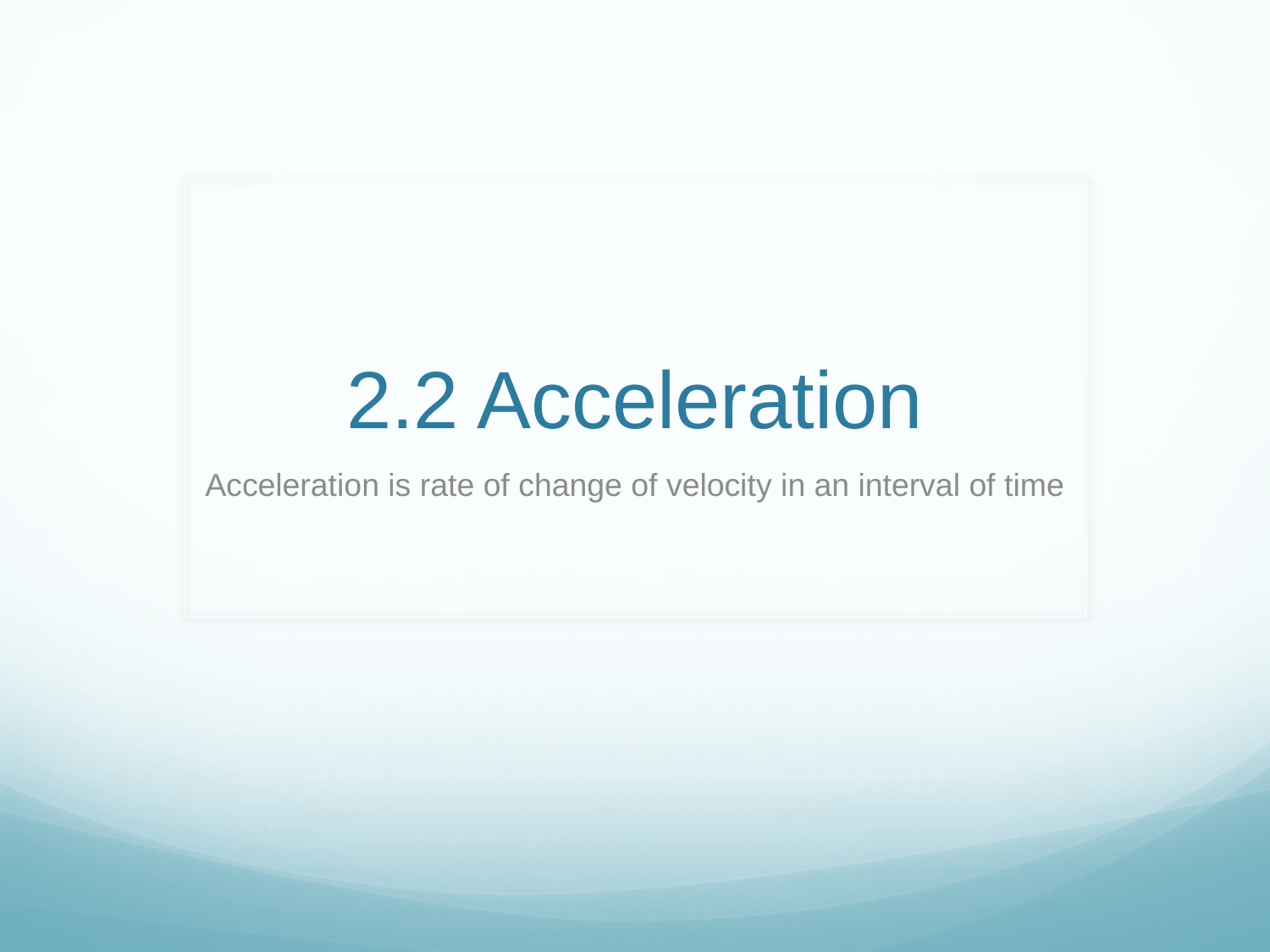

# 2.2 Acceleration
Acceleration is rate of change of velocity in an interval of time